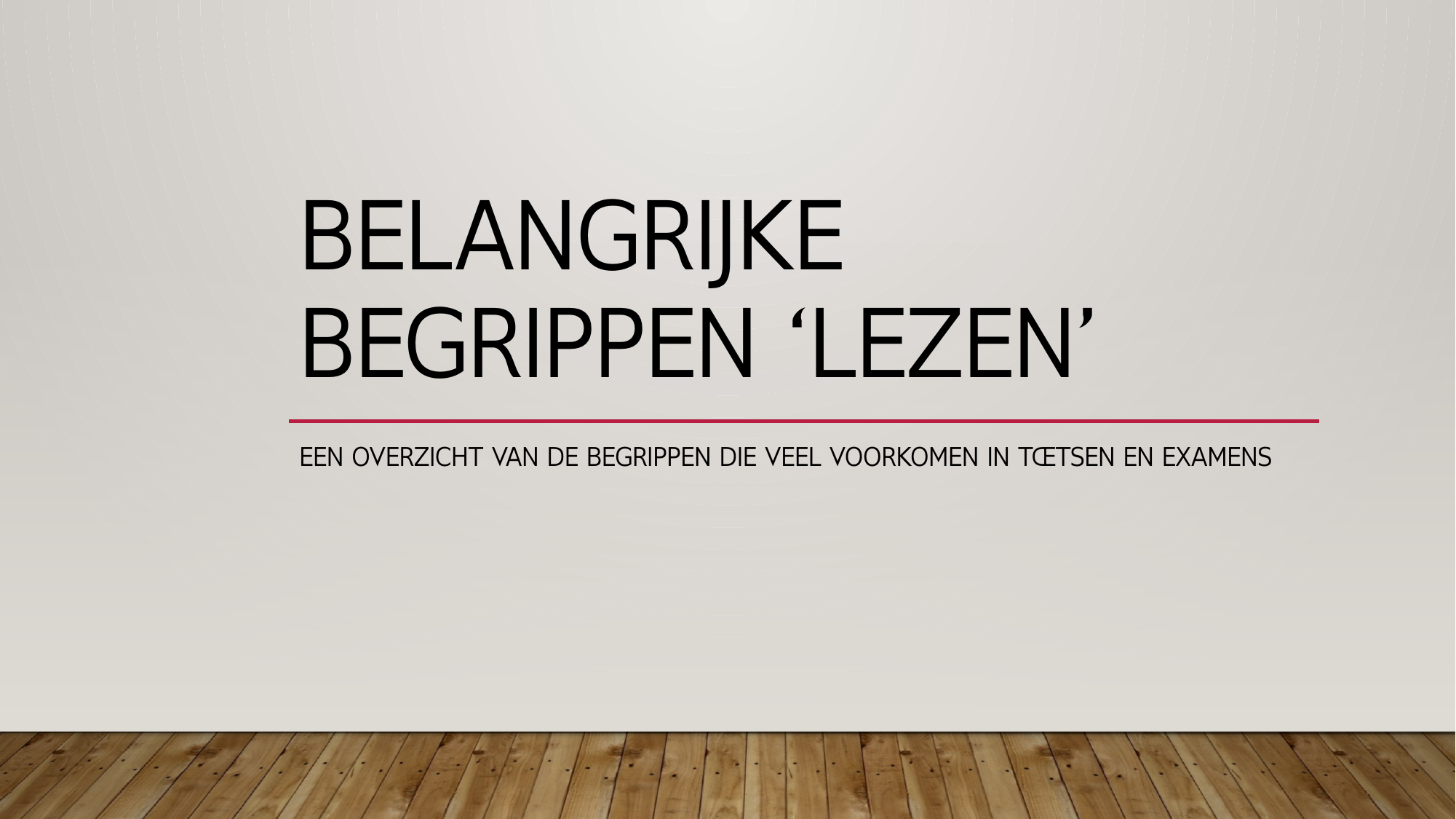

# Belangrijke begrippen ‘Lezen’
Een overzicht van de begrippen die veel voorkomen in toetsen en examens